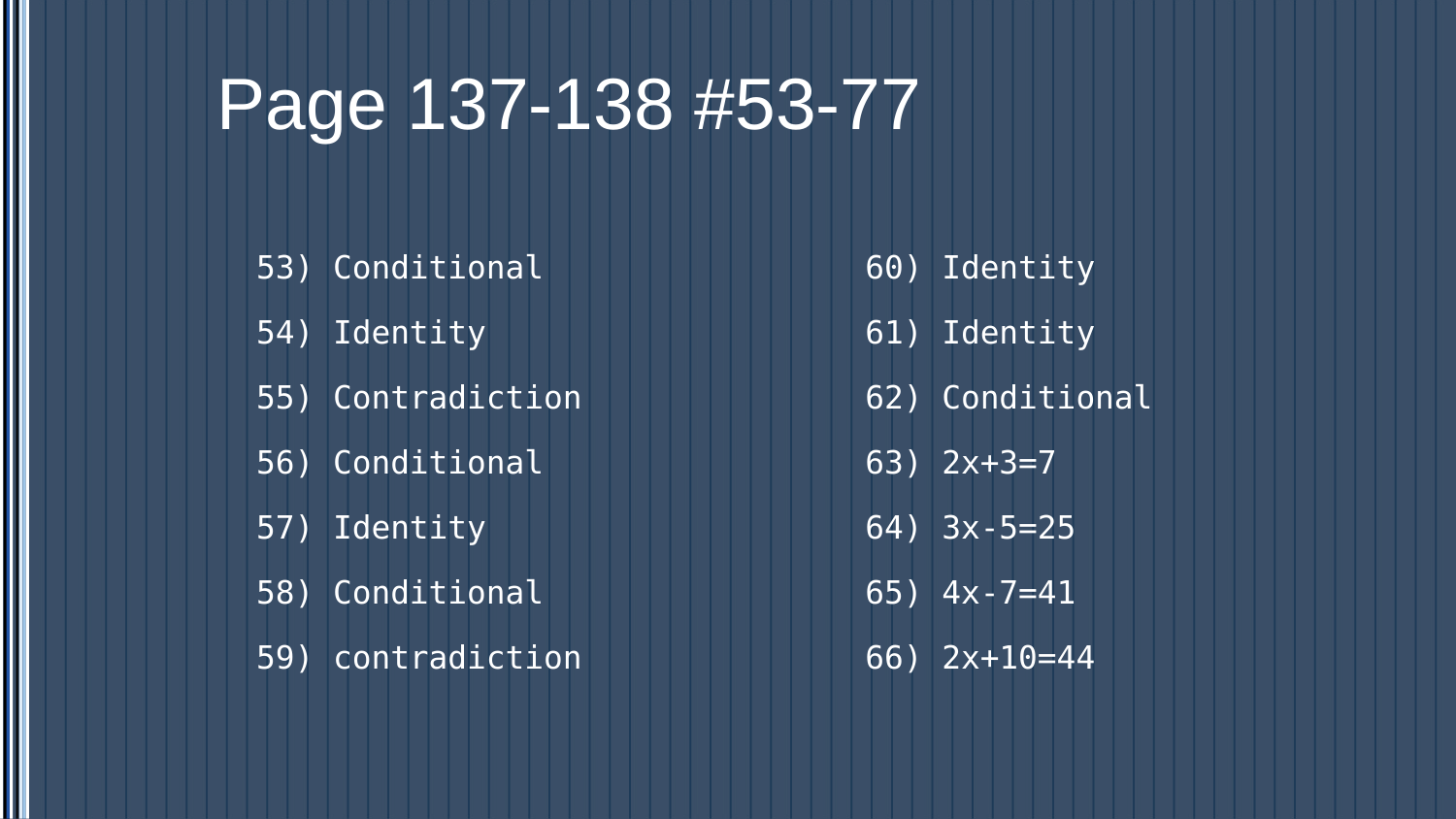

# Page 137-138 #53-77
53) Conditional
54) Identity
55) Contradiction
56) Conditional
57) Identity
58) Conditional
59) contradiction
60) Identity
61) Identity
62) Conditional
63) 2x+3=7
64) 3x-5=25
65) 4x-7=41
66) 2x+10=44